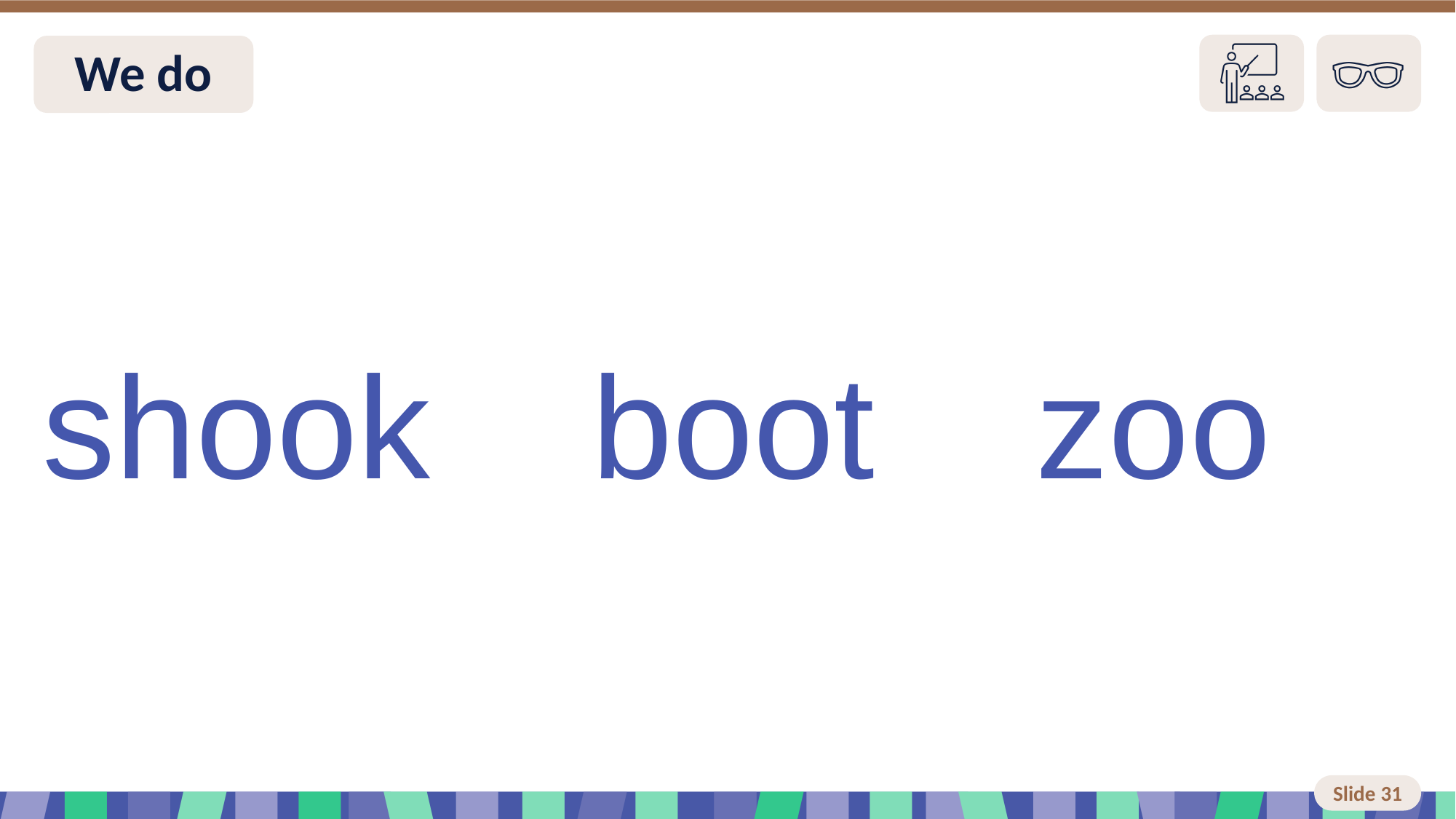

# Slide 31 We do
shook    boot    zoo